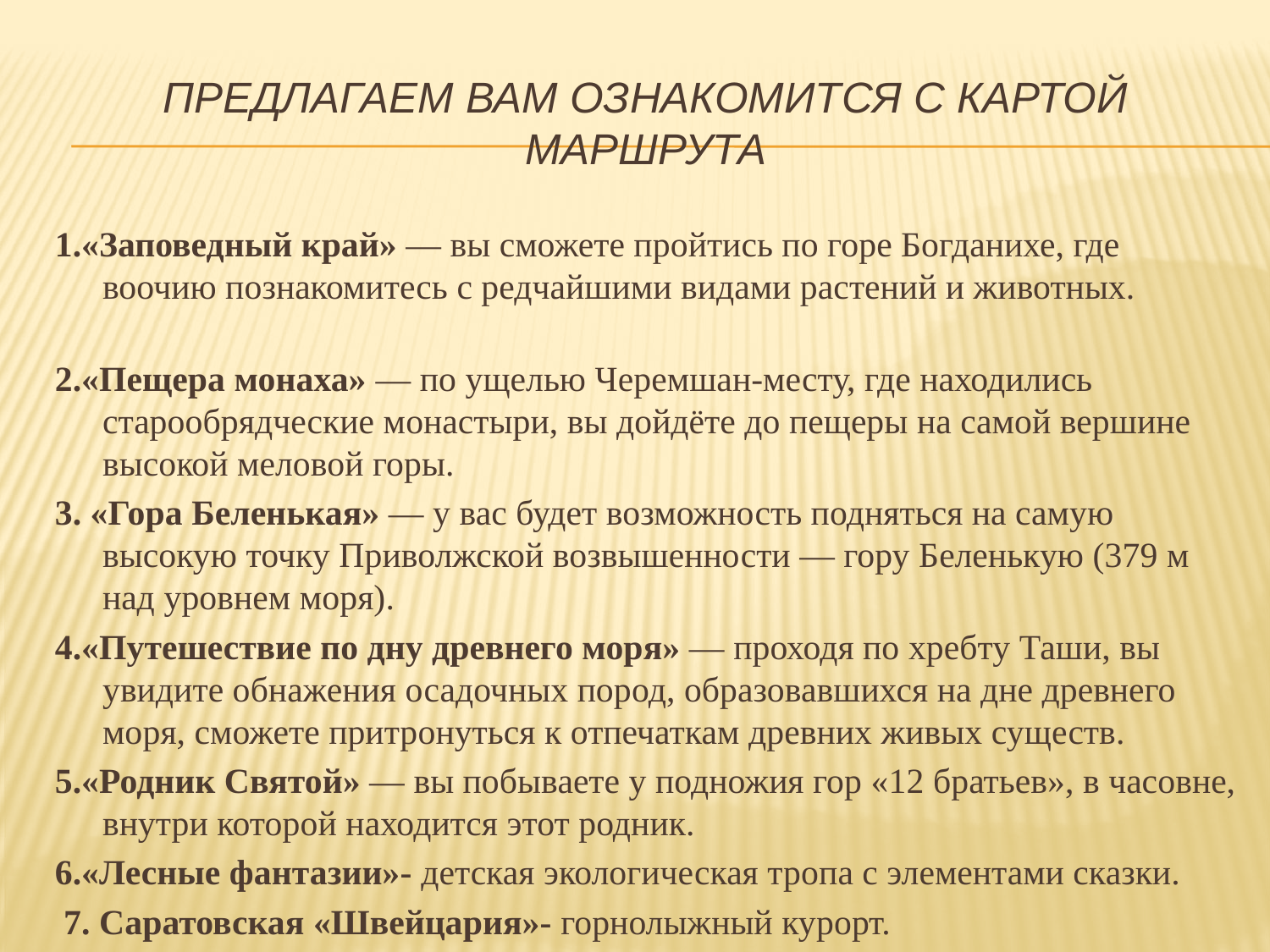

# Предлагаем вам ознакомится с картой маршрута
1.«Заповедный край» — вы сможете пройтись по горе Богданихе, где воочию познакомитесь с редчайшими видами растений и животных.
2.«Пещера монаха» — по ущелью Черемшан-месту, где находились старообрядческие монастыри, вы дойдёте до пещеры на самой вершине высокой меловой горы.
3. «Гора Беленькая» — у вас будет возможность подняться на самую высокую точку Приволжской возвышенности — гору Беленькую (379 м над уровнем моря).
4.«Путешествие по дну древнего моря» — проходя по хребту Таши, вы увидите обнажения осадочных пород, образовавшихся на дне древнего моря, сможете притронуться к отпечаткам древних живых существ.
5.«Родник Святой» — вы побываете у подножия гор «12 братьев», в часовне, внутри которой находится этот родник.
6.«Лесные фантазии»- детская экологическая тропа с элементами сказки.
 7. Саратовская «Швейцария»- горнолыжный курорт.